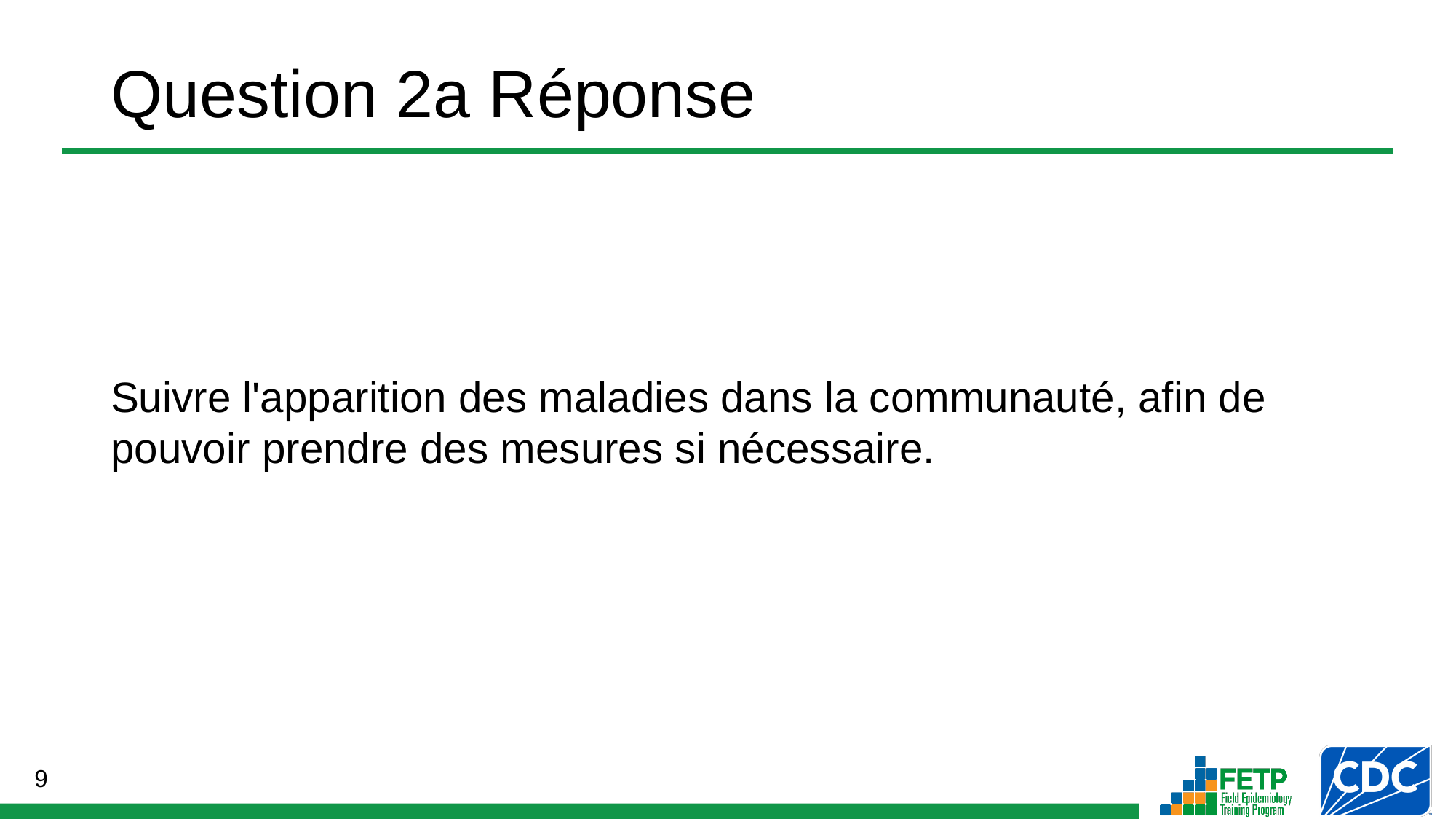

# Question 2a Réponse
Suivre l'apparition des maladies dans la communauté, afin de pouvoir prendre des mesures si nécessaire.